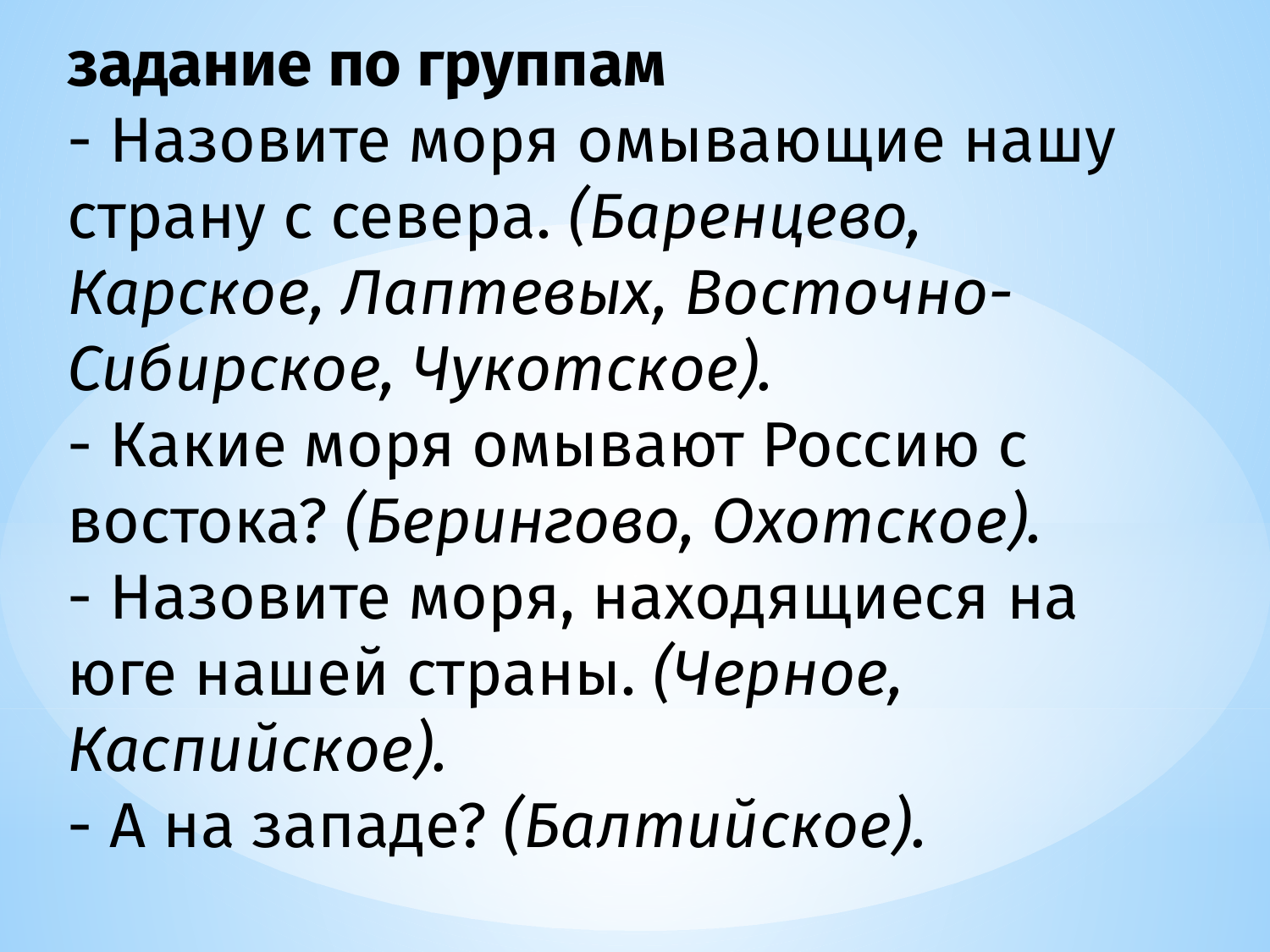

задание по группам
- Назовите моря омывающие нашу страну с севера. (Баренцево, Карское, Лаптевых, Восточно-Сибирское, Чукотское).
- Какие моря омывают Россию с востока? (Берингово, Охотское).
- Назовите моря, находящиеся на юге нашей страны. (Черное, Каспийское).
- А на западе? (Балтийское).
#